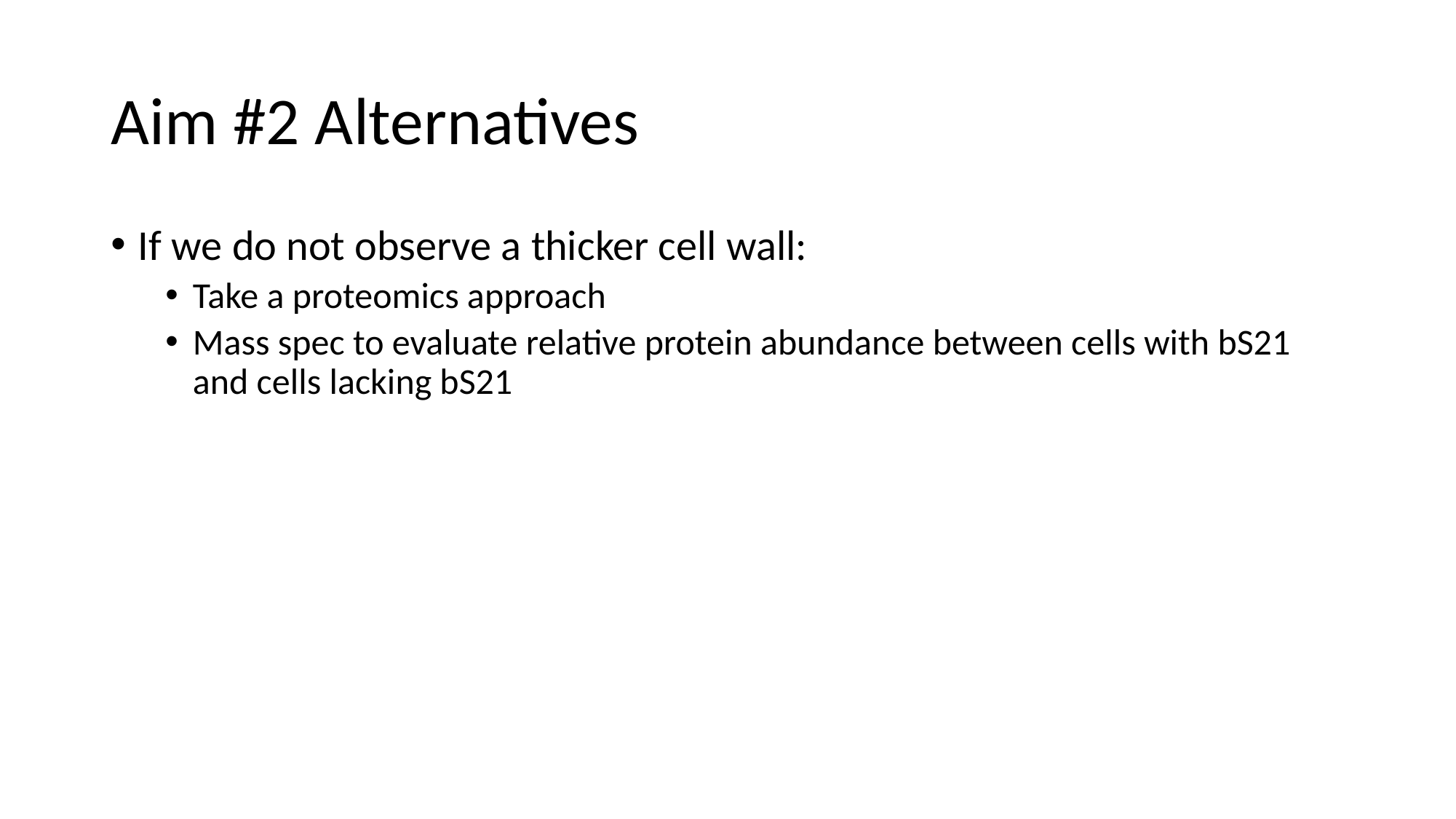

# Aim #2 Alternatives
If we do not observe a thicker cell wall:
Take a proteomics approach
Mass spec to evaluate relative protein abundance between cells with bS21 and cells lacking bS21